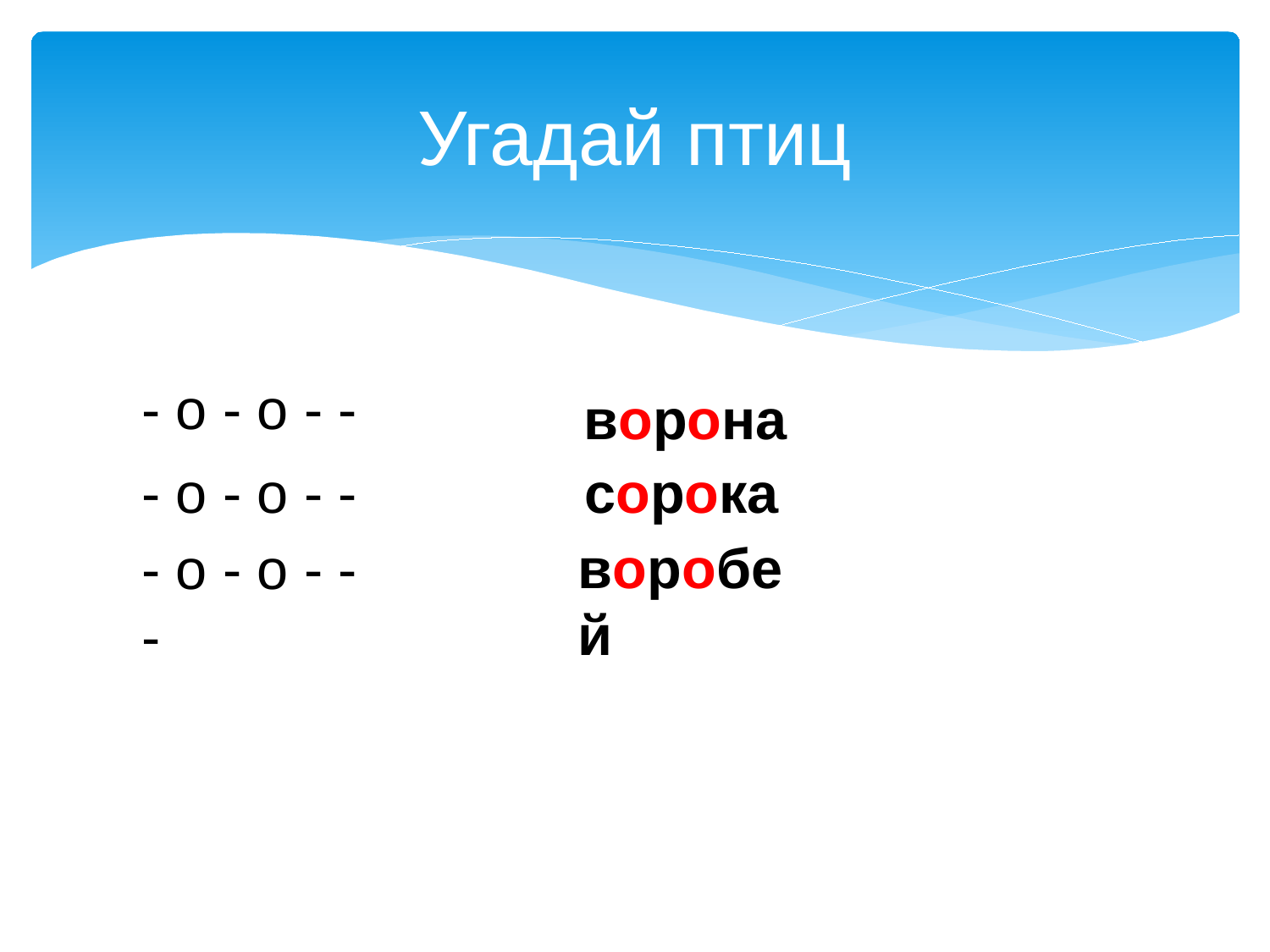

# Угадай птиц
- о - о - -
ворона
- о - о - -
сорока
воробей
- о - о - - -